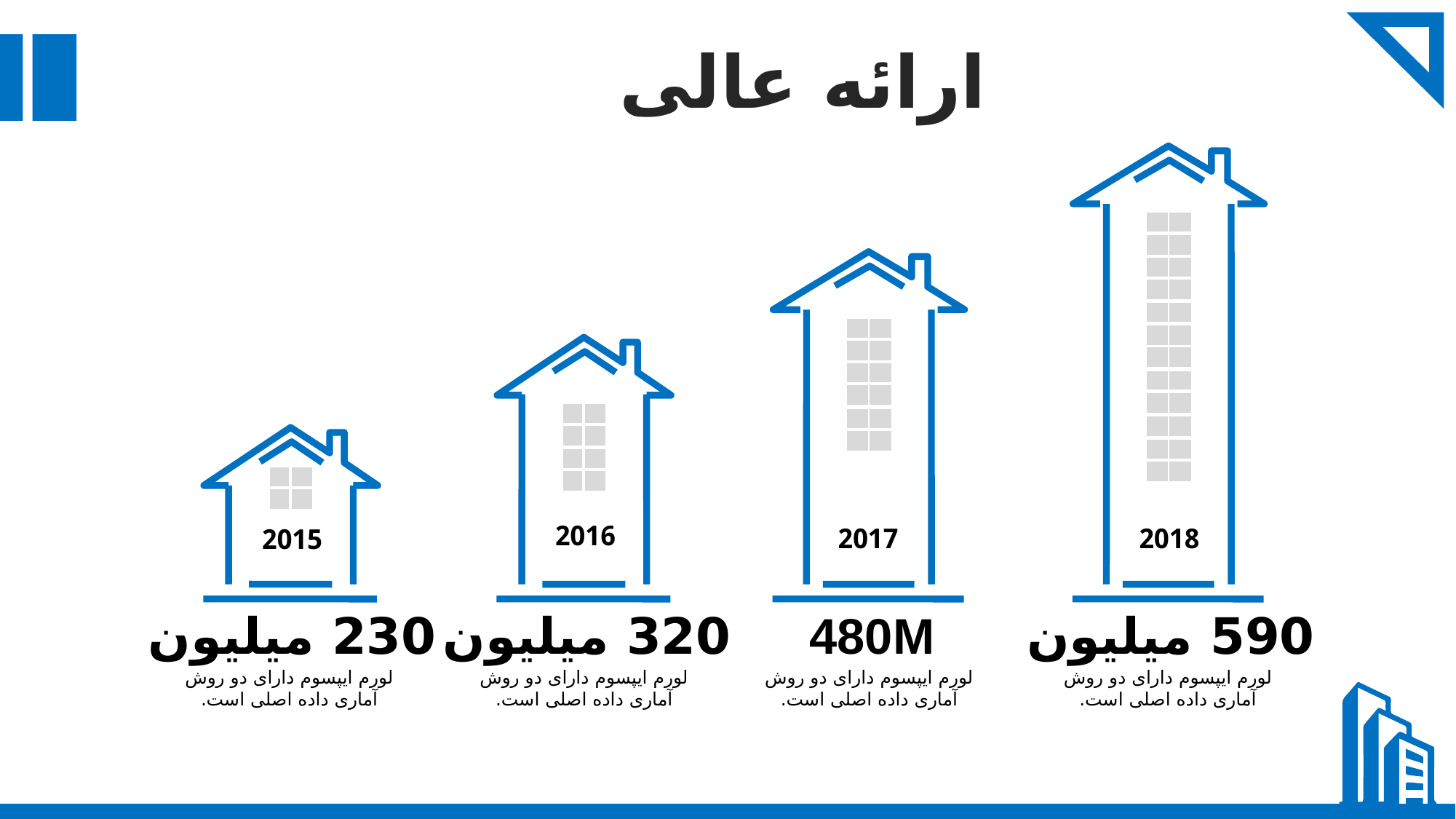

ارائه عالی

2016
2017
2018
2015

230 میلیون

320 میلیون
480M
590 میلیون
لورم ایپسوم دارای دو روش آماری داده اصلی است.
لورم ایپسوم دارای دو روش آماری داده اصلی است.
لورم ایپسوم دارای دو روش آماری داده اصلی است.
لورم ایپسوم دارای دو روش آماری داده اصلی است.